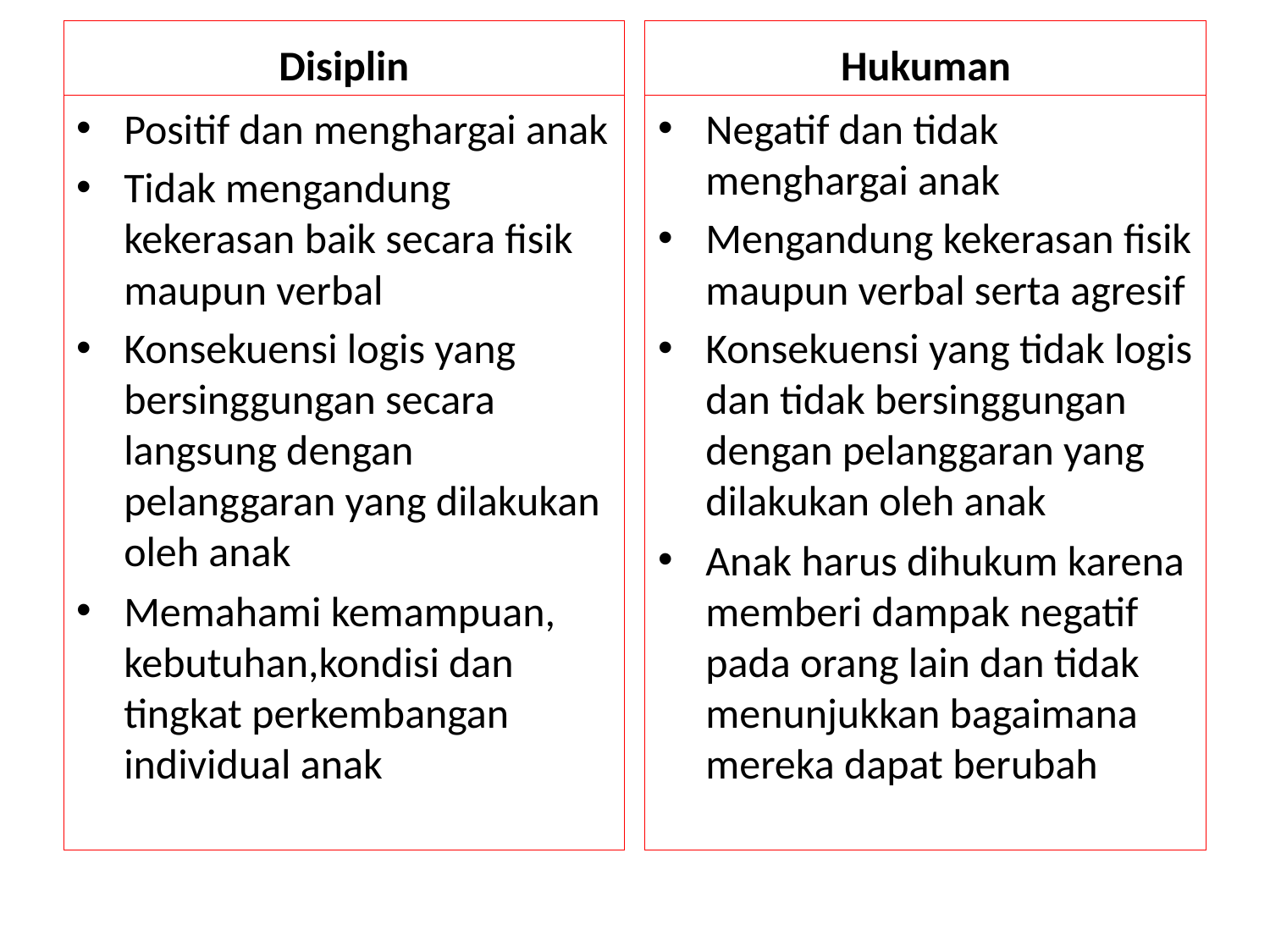

Disiplin
Hukuman
Positif dan menghargai anak
Tidak mengandung kekerasan baik secara fisik maupun verbal
Konsekuensi logis yang bersinggungan secara langsung dengan pelanggaran yang dilakukan oleh anak
Memahami kemampuan, kebutuhan,kondisi dan tingkat perkembangan individual anak
Negatif dan tidak menghargai anak
Mengandung kekerasan fisik maupun verbal serta agresif
Konsekuensi yang tidak logis dan tidak bersinggungan dengan pelanggaran yang dilakukan oleh anak
Anak harus dihukum karena memberi dampak negatif pada orang lain dan tidak menunjukkan bagaimana mereka dapat berubah